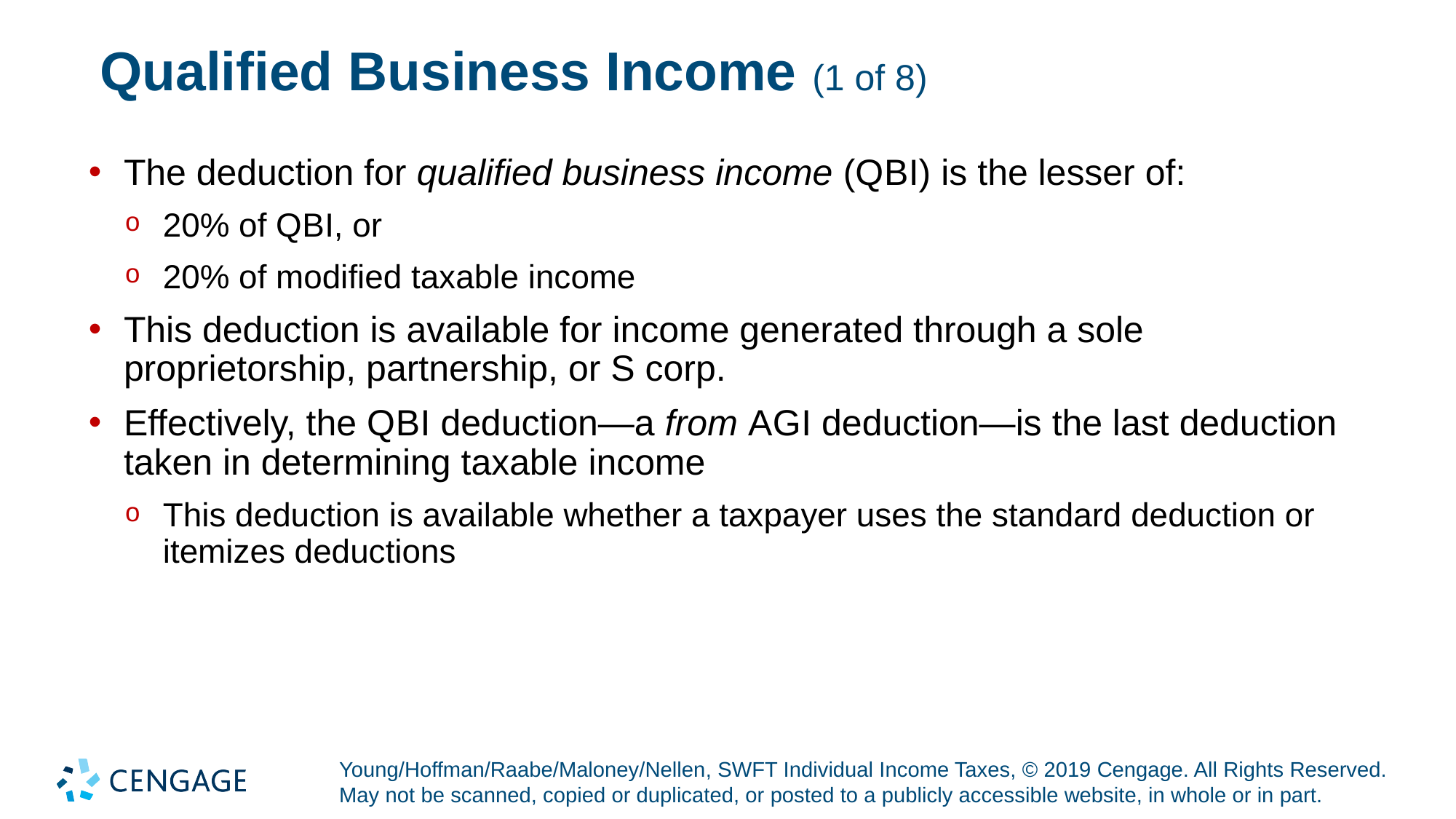

# Qualified Business Income (1 of 8)
The deduction for qualified business income (Q B I) is the lesser of:
20% of Q B I, or
20% of modified taxable income
This deduction is available for income generated through a sole proprietorship, partnership, or S corp.
Effectively, the Q B I deduction—a from A G I deduction—is the last deduction taken in determining taxable income
This deduction is available whether a taxpayer uses the standard deduction or itemizes deductions